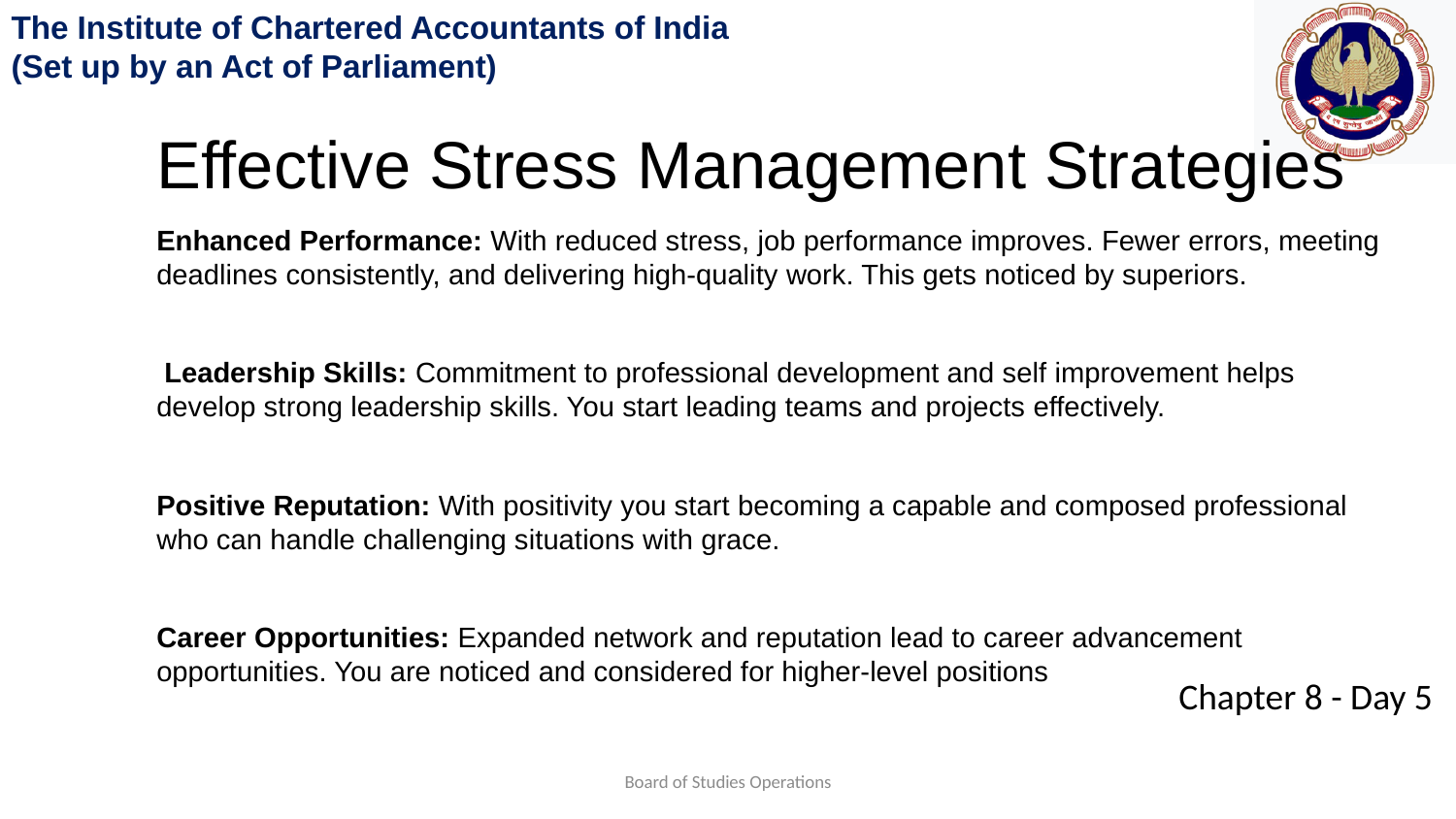

Effective Stress Management Strategies
Enhanced Performance: With reduced stress, job performance improves. Fewer errors, meeting deadlines consistently, and delivering high-quality work. This gets noticed by superiors.

 Leadership Skills: Commitment to professional development and self improvement helps develop strong leadership skills. You start leading teams and projects effectively.

Positive Reputation: With positivity you start becoming a capable and composed professional who can handle challenging situations with grace.

Career Opportunities: Expanded network and reputation lead to career advancement opportunities. You are noticed and considered for higher-level positions
Board of Studies Operations